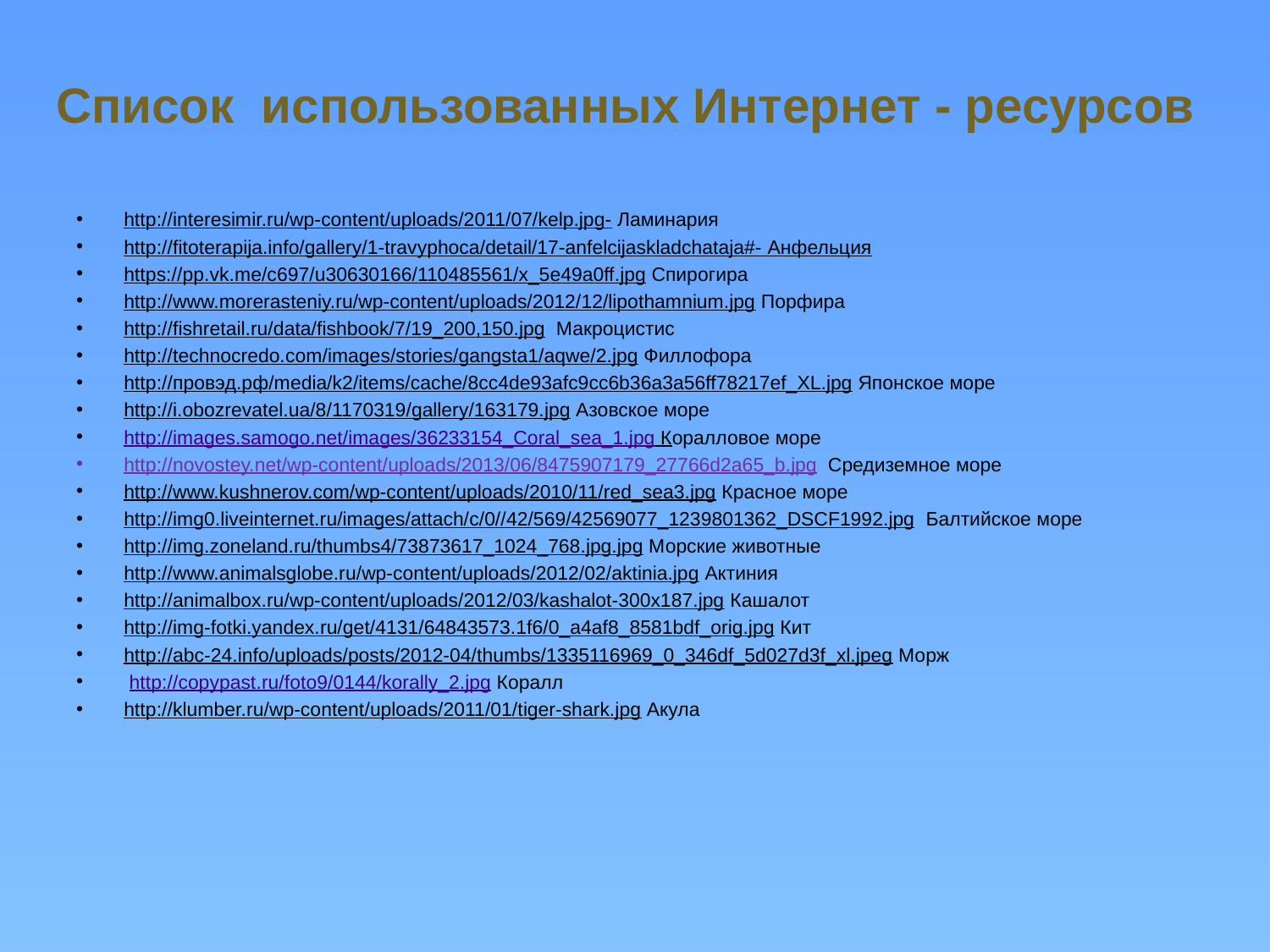

# Список  использованных Интернет - ресурсов
http://interesimir.ru/wp-content/uploads/2011/07/kelp.jpg- Ламинария
http://fitoterapija.info/gallery/1-travyphoca/detail/17-anfelcijaskladchataja#- Анфельция
https://pp.vk.me/c697/u30630166/110485561/x_5e49a0ff.jpg Спирогира
http://www.morerasteniy.ru/wp-content/uploads/2012/12/lipothamnium.jpg Порфира
http://fishretail.ru/data/fishbook/7/19_200,150.jpg  Макроцистис
http://technocredo.com/images/stories/gangsta1/aqwe/2.jpg Филлофора
http://провэд.рф/media/k2/items/cache/8cc4de93afc9cc6b36a3a56ff78217ef_XL.jpg Японское море
http://i.obozrevatel.ua/8/1170319/gallery/163179.jpg Азовское море
http://images.samogo.net/images/36233154_Coral_sea_1.jpg Коралловое море
http://novostey.net/wp-content/uploads/2013/06/8475907179_27766d2a65_b.jpg  Средиземное море
http://www.kushnerov.com/wp-content/uploads/2010/11/red_sea3.jpg Красное море
http://img0.liveinternet.ru/images/attach/c/0//42/569/42569077_1239801362_DSCF1992.jpg  Балтийское море
http://img.zoneland.ru/thumbs4/73873617_1024_768.jpg.jpg Морские животные
http://www.animalsglobe.ru/wp-content/uploads/2012/02/aktinia.jpg Актиния
http://animalbox.ru/wp-content/uploads/2012/03/kashalot-300x187.jpg Кашалот
http://img-fotki.yandex.ru/get/4131/64843573.1f6/0_a4af8_8581bdf_orig.jpg Кит
http://abc-24.info/uploads/posts/2012-04/thumbs/1335116969_0_346df_5d027d3f_xl.jpeg Морж
 http://copypast.ru/foto9/0144/korally_2.jpg Коралл
http://klumber.ru/wp-content/uploads/2011/01/tiger-shark.jpg Акула